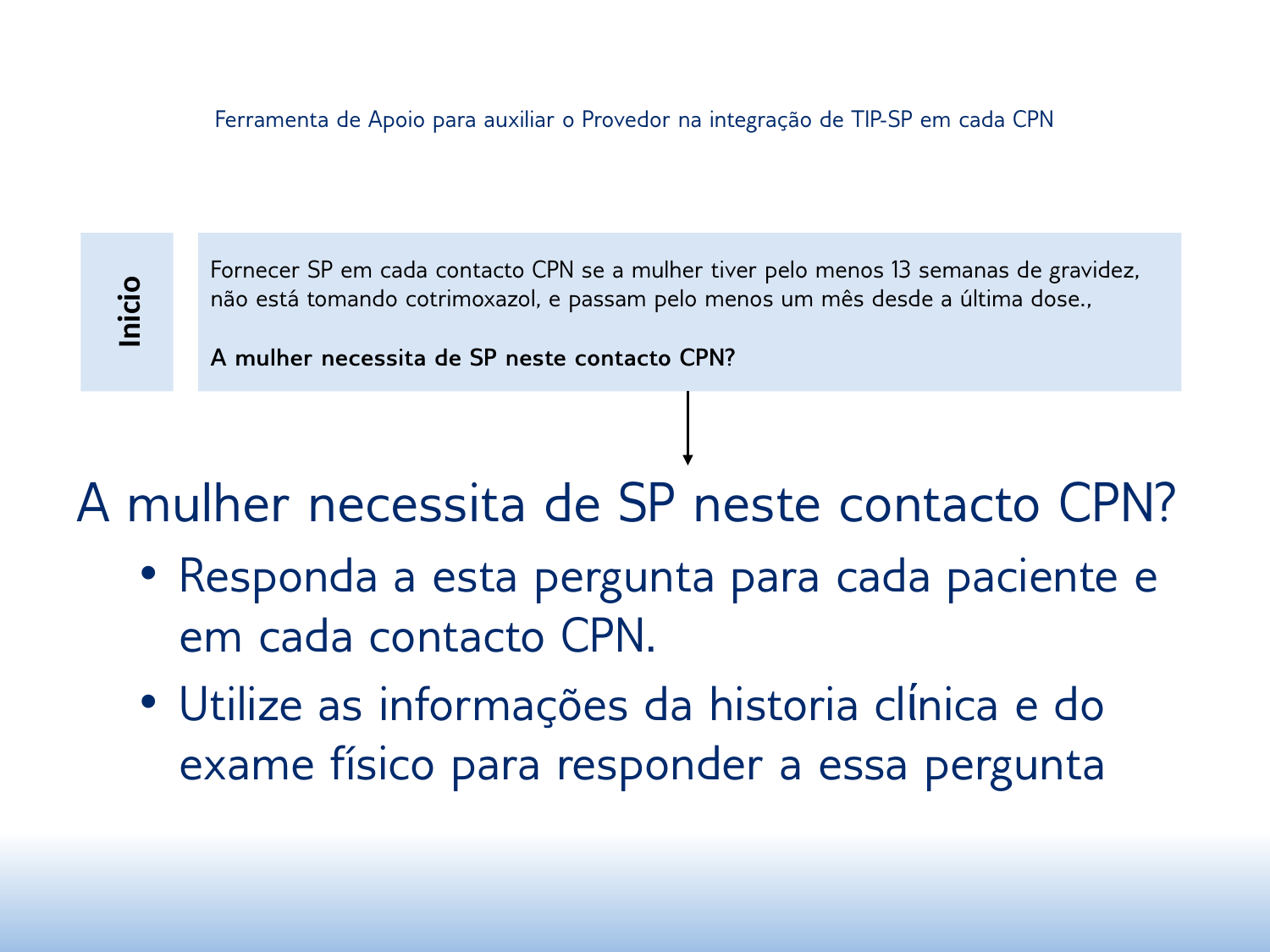

# Ferramenta de Apoio para auxiliar o Provedor na integração de TIP-SP em cada CPN

A mulher necessita de SP neste contacto CPN?
Responda a esta pergunta para cada paciente e em cada contacto CPN.
Utilize as informações da historia clίnica e do exame físico para responder a essa pergunta
Inicio
Fornecer SP em cada contacto CPN se a mulher tiver pelo menos 13 semanas de gravidez, não está tomando cotrimoxazol, e passam pelo menos um mês desde a última dose.,
A mulher necessita de SP neste contacto CPN?